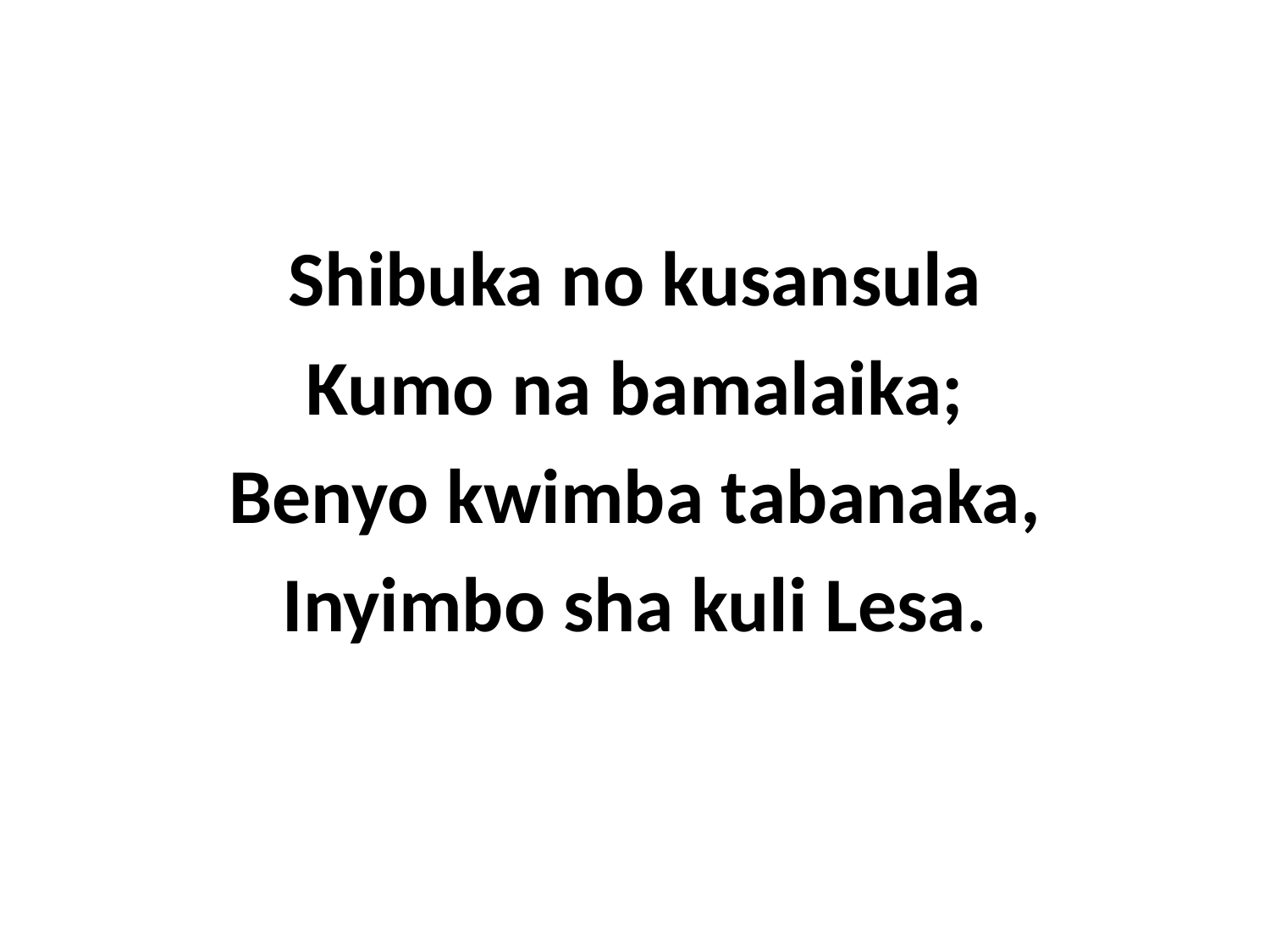

Shibuka no kusansula
Kumo na bamalaika;
Benyo kwimba tabanaka,
Inyimbo sha kuli Lesa.